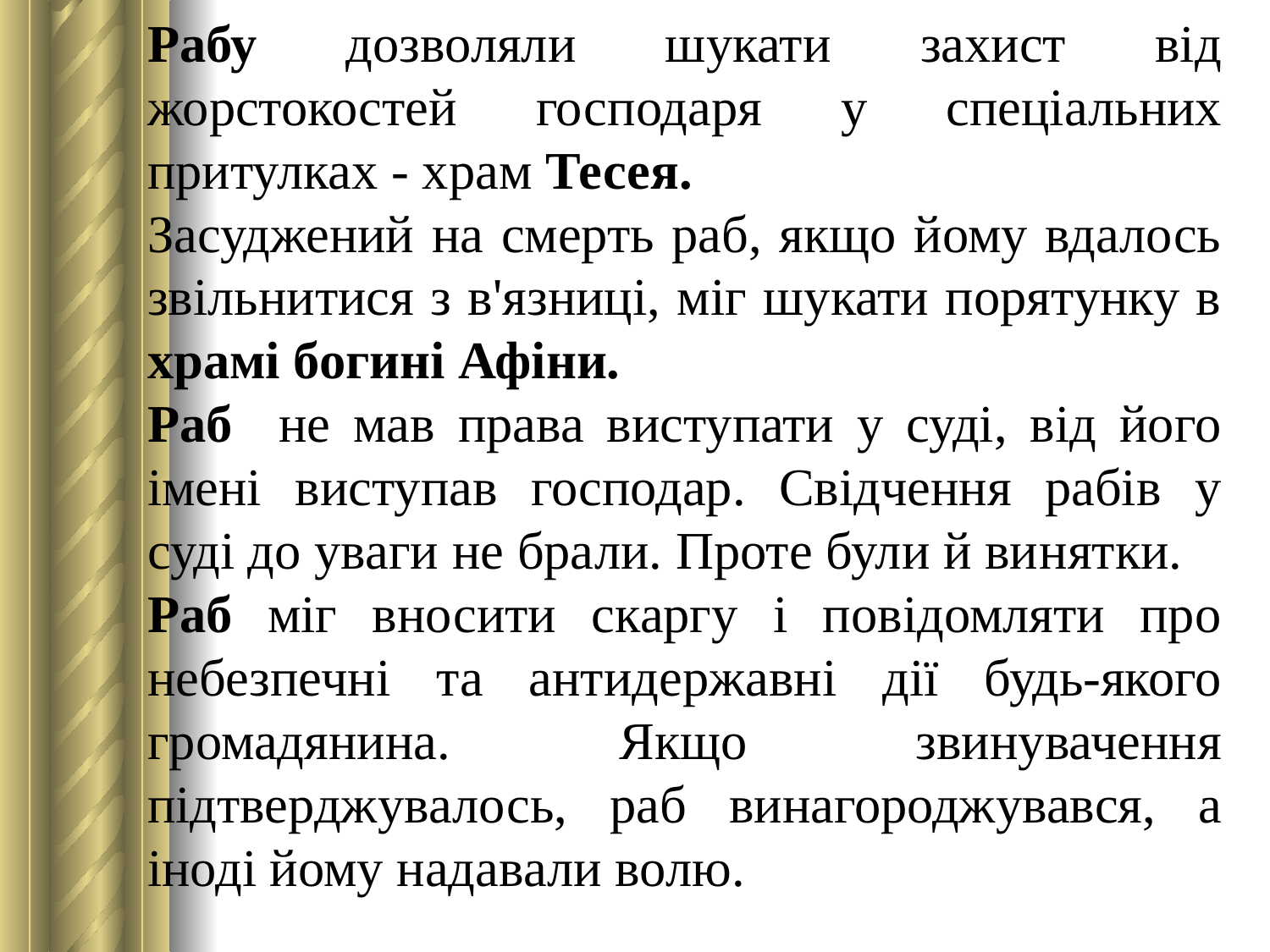

Рабу дозволяли шукати захист від жорстокостей гос­подаря у спеціальних притулках - храм Тесея.
Засуджений на смерть раб, якщо йому вдалось звільнитися з в'язниці, міг шукати порятунку в храмі богині Афіни.
Раб  не мав права виступати у суді, від його імені виступав господар. Свідчення рабів у суді до уваги не брали. Проте були й ви­нятки.
Раб міг вносити скаргу і повідомляти про небезпечні та антидержавні дії будь-якого громадянина. Якщо звинувачення підтверджува­лось, раб винагороджувався, а іноді йому надавали волю.